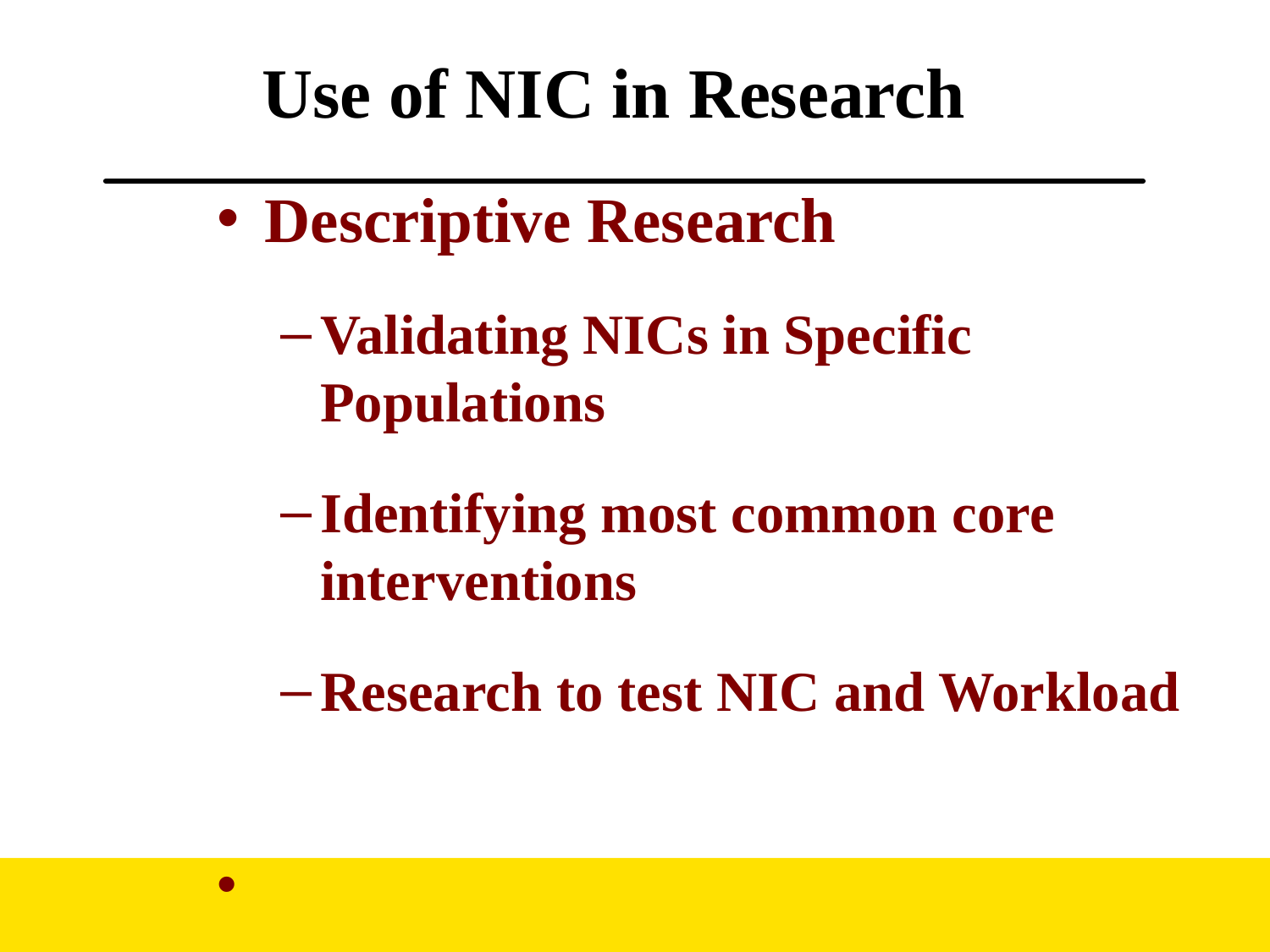

# Use of NIC in Research
Descriptive Research
Validating NICs in Specific Populations
Identifying most common core interventions
Research to test NIC and Workload